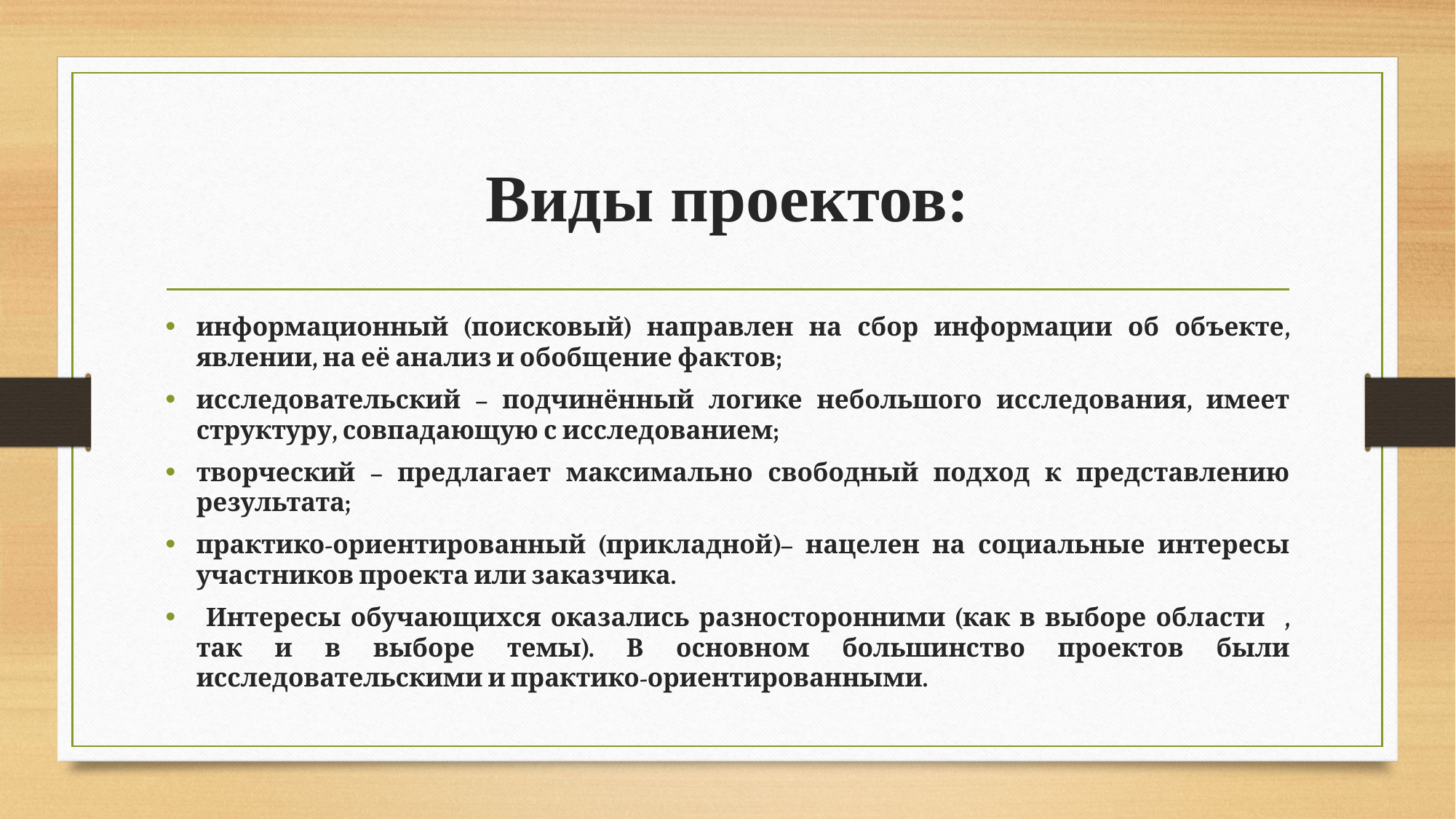

# Виды проектов:
информационный (поисковый) направлен на сбор информации об объекте, явлении, на её анализ и обобщение фактов;
исследовательский – подчинённый логике небольшого исследования, имеет структуру, совпадающую с исследованием;
творческий – предлагает максимально свободный подход к представлению результата;
практико-ориентированный (прикладной)– нацелен на социальные интересы участников проекта или заказчика.
 Интересы обучающихся оказались разносторонними (как в выборе области  , так и в выборе темы). В основном большинство проектов были исследовательскими и практико-ориентированными.